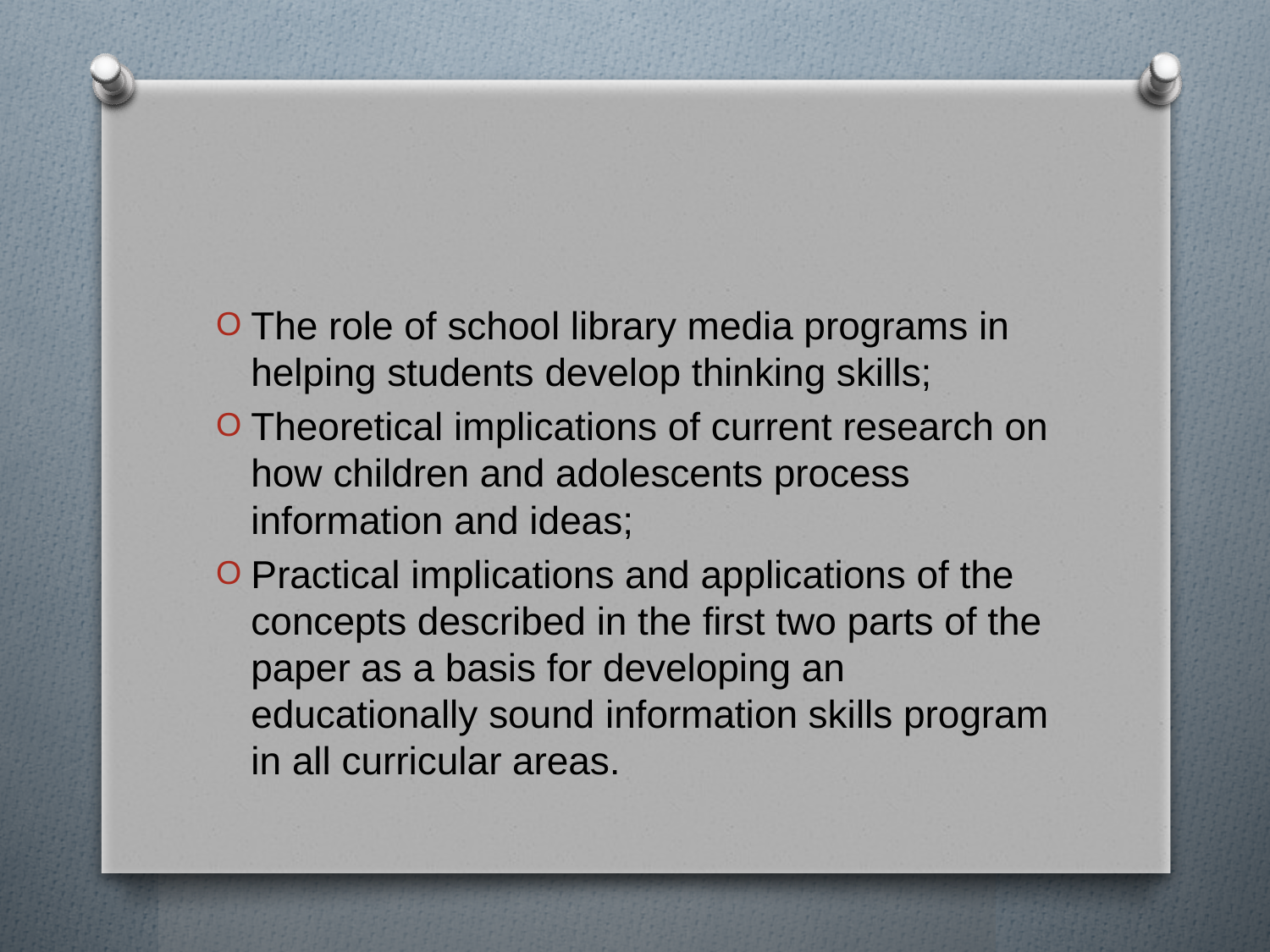

#
The role of school library media programs in helping students develop thinking skills;
Theoretical implications of current research on how children and adolescents process information and ideas;
Practical implications and applications of the concepts described in the first two parts of the paper as a basis for developing an educationally sound information skills program in all curricular areas.